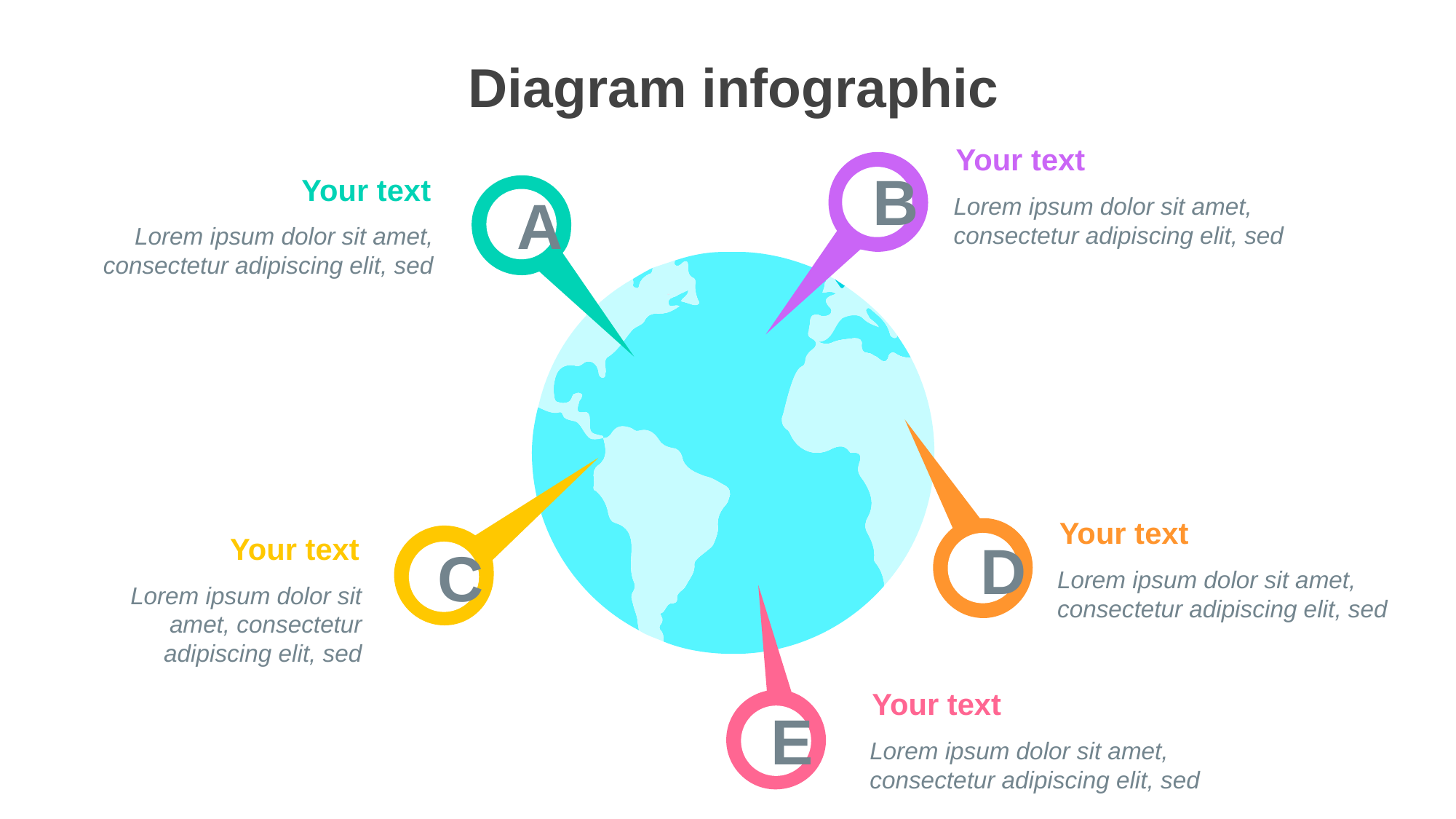

Diagram infographic
Your text
Lorem ipsum dolor sit amet, consectetur adipiscing elit, sed

B

Your text
Lorem ipsum dolor sit amet, consectetur adipiscing elit, sed

A

D

C

Your text
Lorem ipsum dolor sit amet, consectetur adipiscing elit, sed
Your text
Lorem ipsum dolor sit amet, consectetur adipiscing elit, sed

E

Your text
Lorem ipsum dolor sit amet, consectetur adipiscing elit, sed